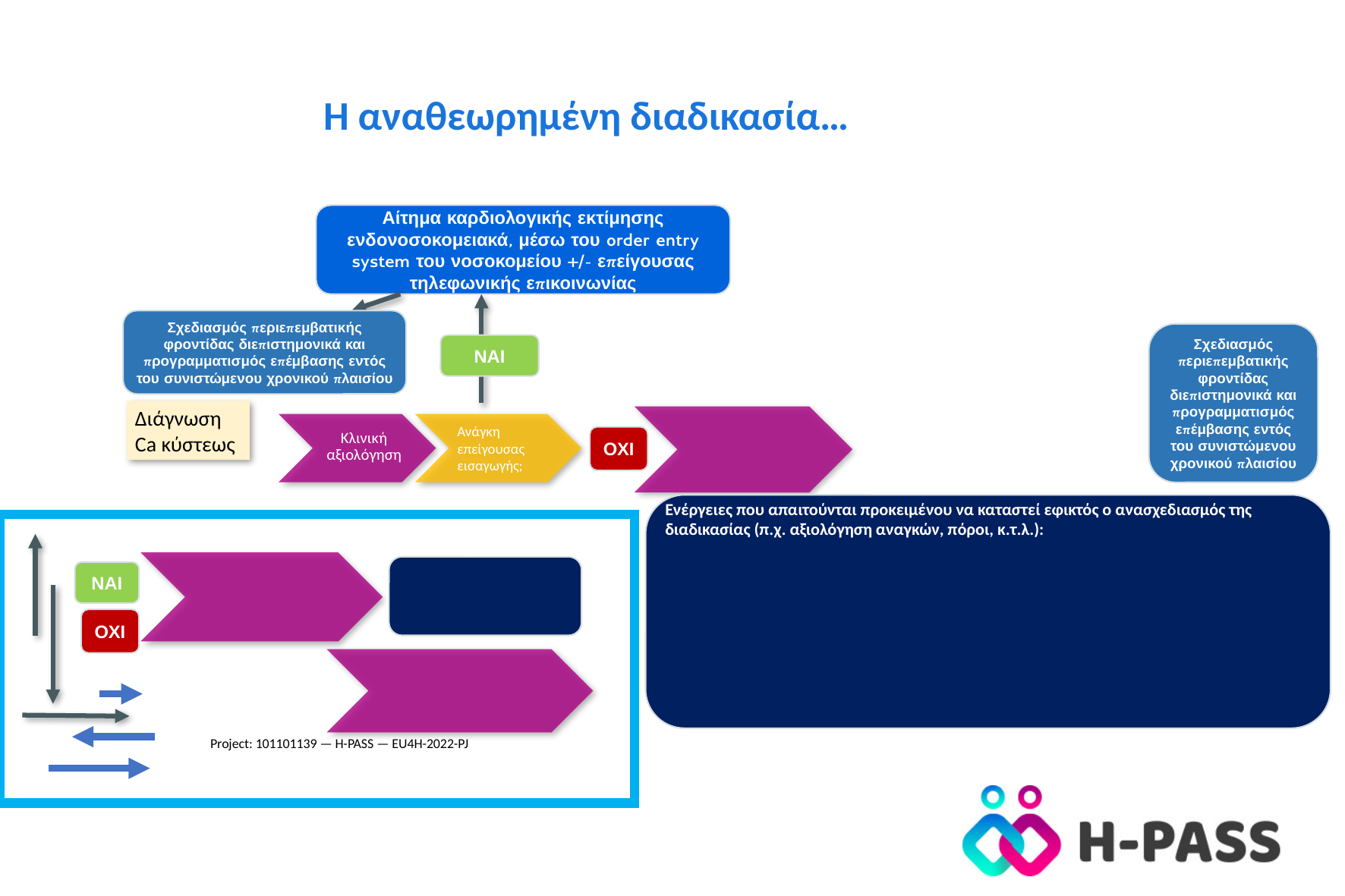

Η αναθεωρημένη διαδικασία…
Αίτημα καρδιολογικής εκτίμησης ενδονοσοκομειακά, μέσω του order entry system του νοσοκομείου +/- επείγουσας τηλεφωνικής επικοινωνίας
Σχεδιασμός περιεπεμβατικής φροντίδας διεπιστημονικά και προγραμματισμός επέμβασης εντός του συνιστώμενου χρονικού πλαισίου
Σχεδιασμός περιεπεμβατικής φροντίδας διεπιστημονικά και προγραμματισμός επέμβασης εντός του συνιστώμενου χρονικού πλαισίου
ΝΑΙ
Διάγνωση Ca κύστεως

Κλινική αξιολόγηση

Ανάγκη επείγουσας εισαγωγής;

η
ΟΧΙ
Ενέργειες που απαιτούνται προκειμένου να καταστεί εφικτός ο ανασχεδιασμός της διαδικασίας (π.χ. αξιολόγηση αναγκών, πόροι, κ.τ.λ.):

ΝΑΙ
ΟΧΙ

Project: 101101139 — H-PASS — EU4H-2022-PJ